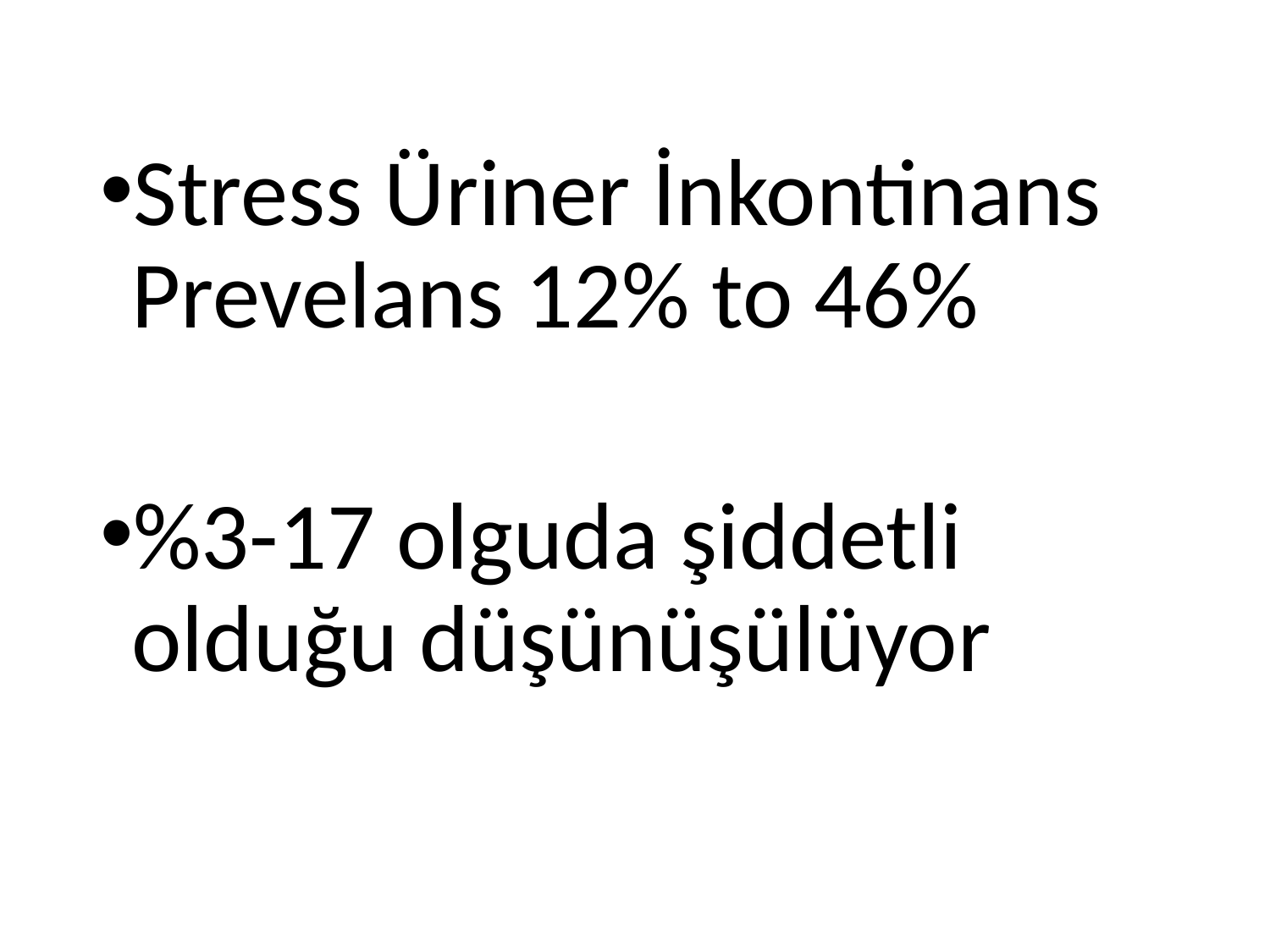

Stress Üriner İnkontinans Prevelans 12% to 46%

%3-17 olguda şiddetli olduğu düşünüşülüyor